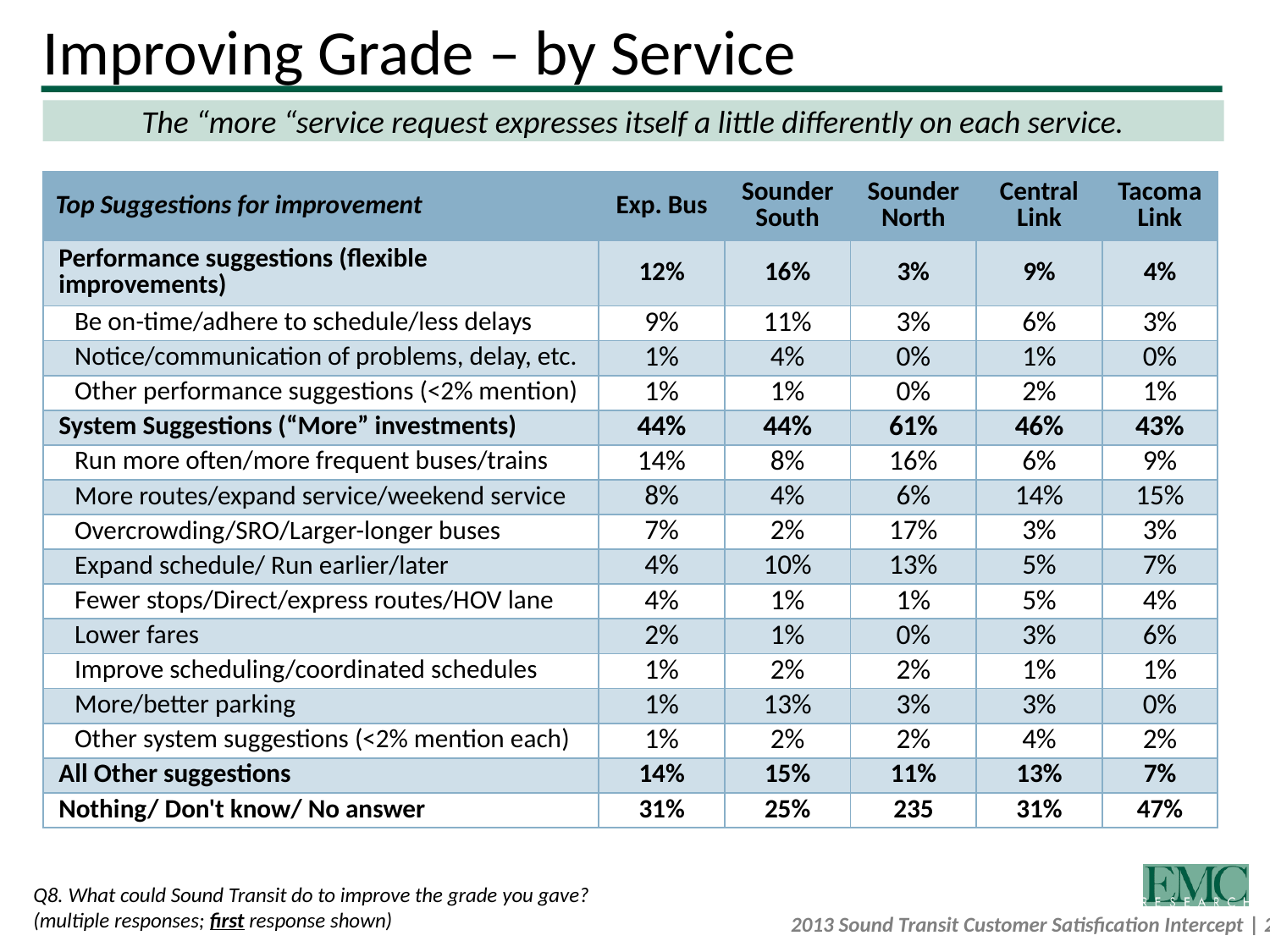

# Improving Grade – by Service
The “more “service request expresses itself a little differently on each service.
| Top Suggestions for improvement | Exp. Bus | Sounder South | Sounder North | Central Link | Tacoma Link |
| --- | --- | --- | --- | --- | --- |
| Performance suggestions (flexible improvements) | 12% | 16% | 3% | 9% | 4% |
| Be on-time/adhere to schedule/less delays | 9% | 11% | 3% | 6% | 3% |
| Notice/communication of problems, delay, etc. | 1% | 4% | 0% | 1% | 0% |
| Other performance suggestions (<2% mention) | 1% | 1% | 0% | 2% | 1% |
| System Suggestions (“More” investments) | 44% | 44% | 61% | 46% | 43% |
| Run more often/more frequent buses/trains | 14% | 8% | 16% | 6% | 9% |
| More routes/expand service/weekend service | 8% | 4% | 6% | 14% | 15% |
| Overcrowding/SRO/Larger-longer buses | 7% | 2% | 17% | 3% | 3% |
| Expand schedule/ Run earlier/later | 4% | 10% | 13% | 5% | 7% |
| Fewer stops/Direct/express routes/HOV lane | 4% | 1% | 1% | 5% | 4% |
| Lower fares | 2% | 1% | 0% | 3% | 6% |
| Improve scheduling/coordinated schedules | 1% | 2% | 2% | 1% | 1% |
| More/better parking | 1% | 13% | 3% | 3% | 0% |
| Other system suggestions (<2% mention each) | 1% | 2% | 2% | 4% | 2% |
| All Other suggestions | 14% | 15% | 11% | 13% | 7% |
| Nothing/ Don't know/ No answer | 31% | 25% | 235 | 31% | 47% |
Q8. What could Sound Transit do to improve the grade you gave?
(multiple responses; first response shown)